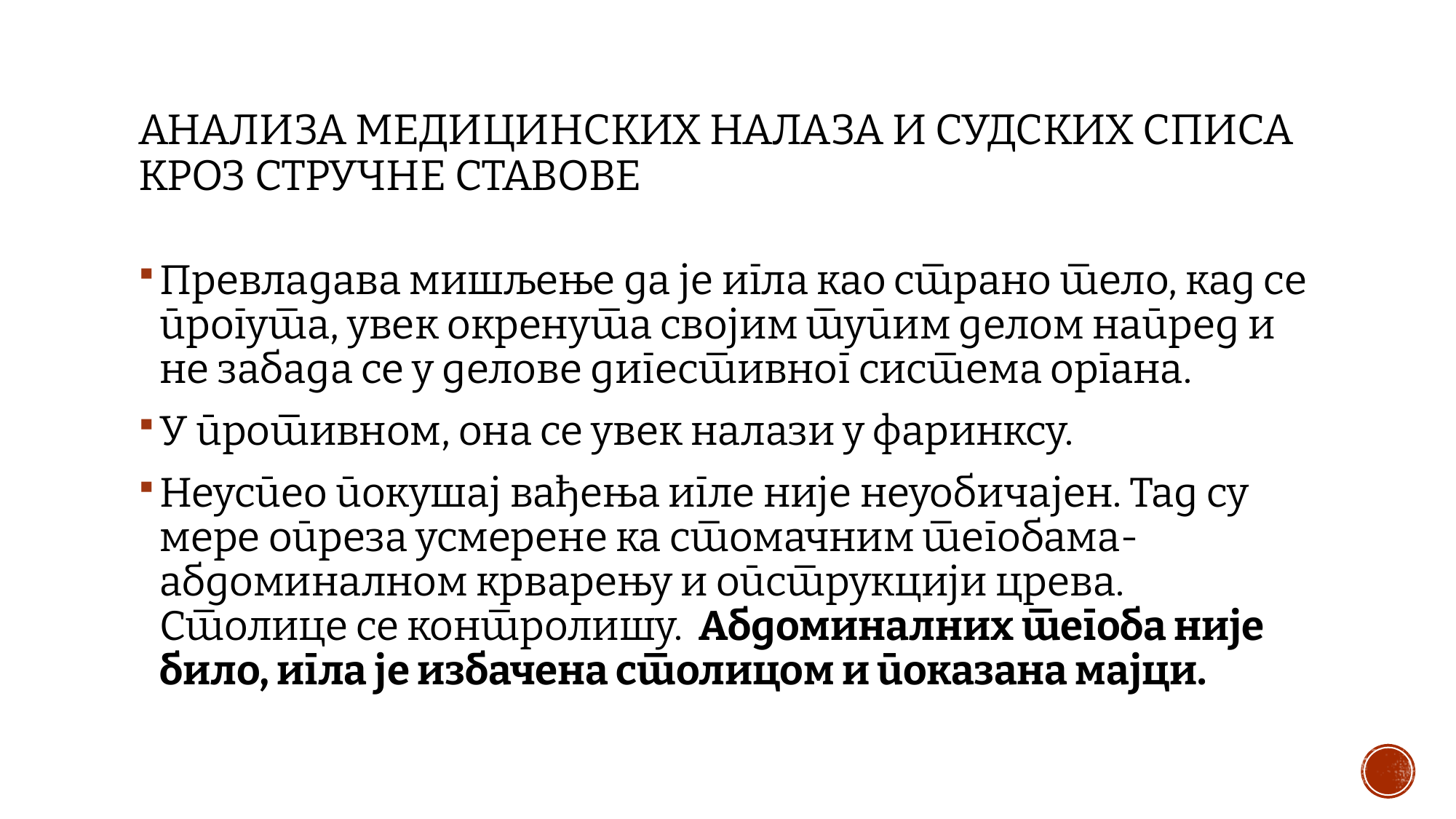

# анализа медицинских налаза и судских списа кроз стручне ставове
Превладава мишљење да је игла као страно тело, кад се прогута, увек окренута својим тупим делом напред и не забада се у делове дигестивног система органа.
У противном, она се увек налази у фаринксу.
Неуспео покушај вађења игле није неуобичајен. Тад су мере опреза усмерене ка стомачним тегобама-абдоминалном крварењу и опструкцији црева. Столице се контролишу.  Абдоминалних тегоба није било, игла је избачена столицом и показана мајци.